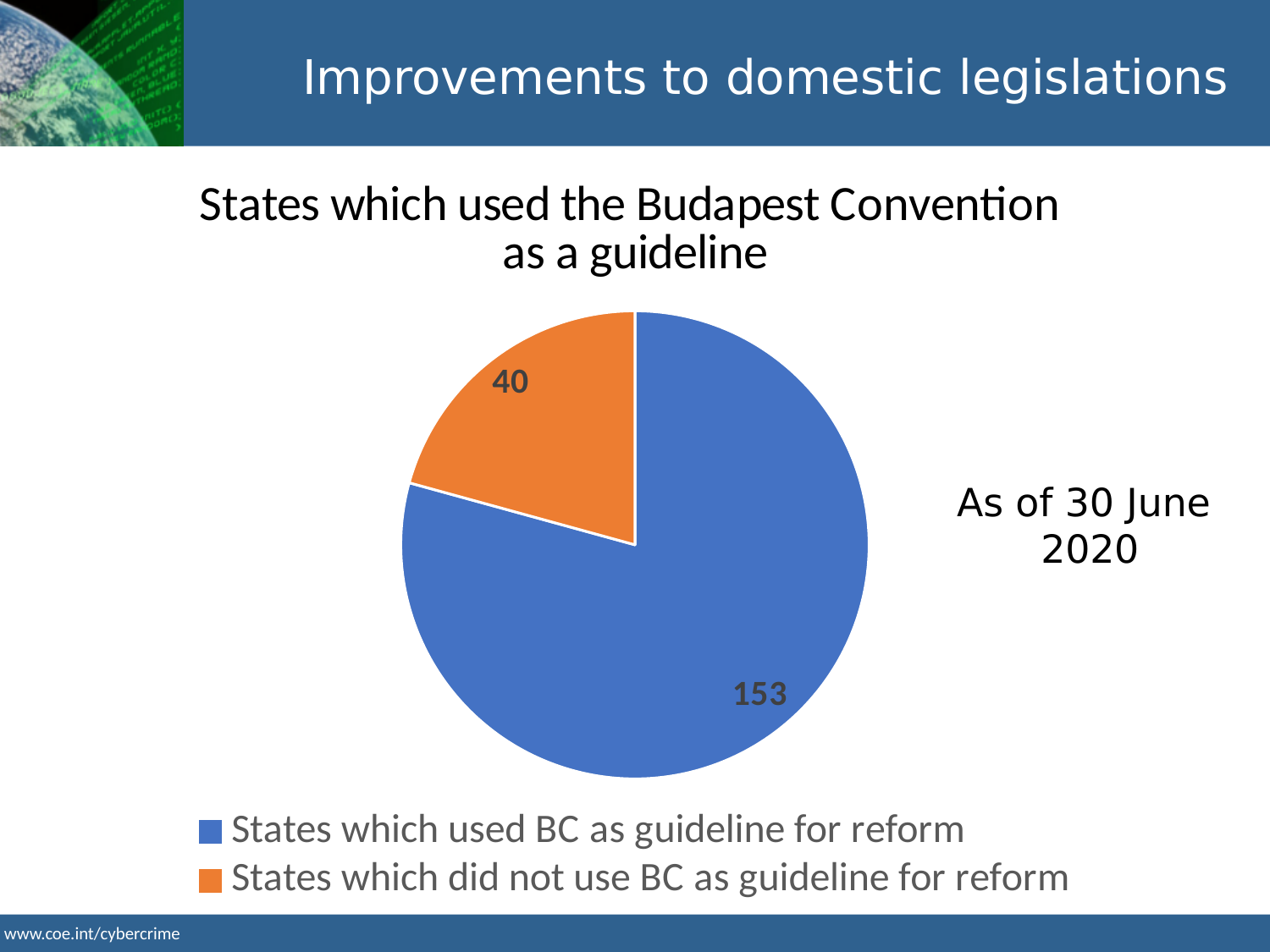

Improvements to domestic legislations

### Chart: States which used the Budapest Convention
as a guideline

| Category | Column1 |
|---|---|
| States which used BC as guideline for reform | 153.0 |
| States which did not use BC as guideline for reform | 40.0 |
As of 30 June
2020